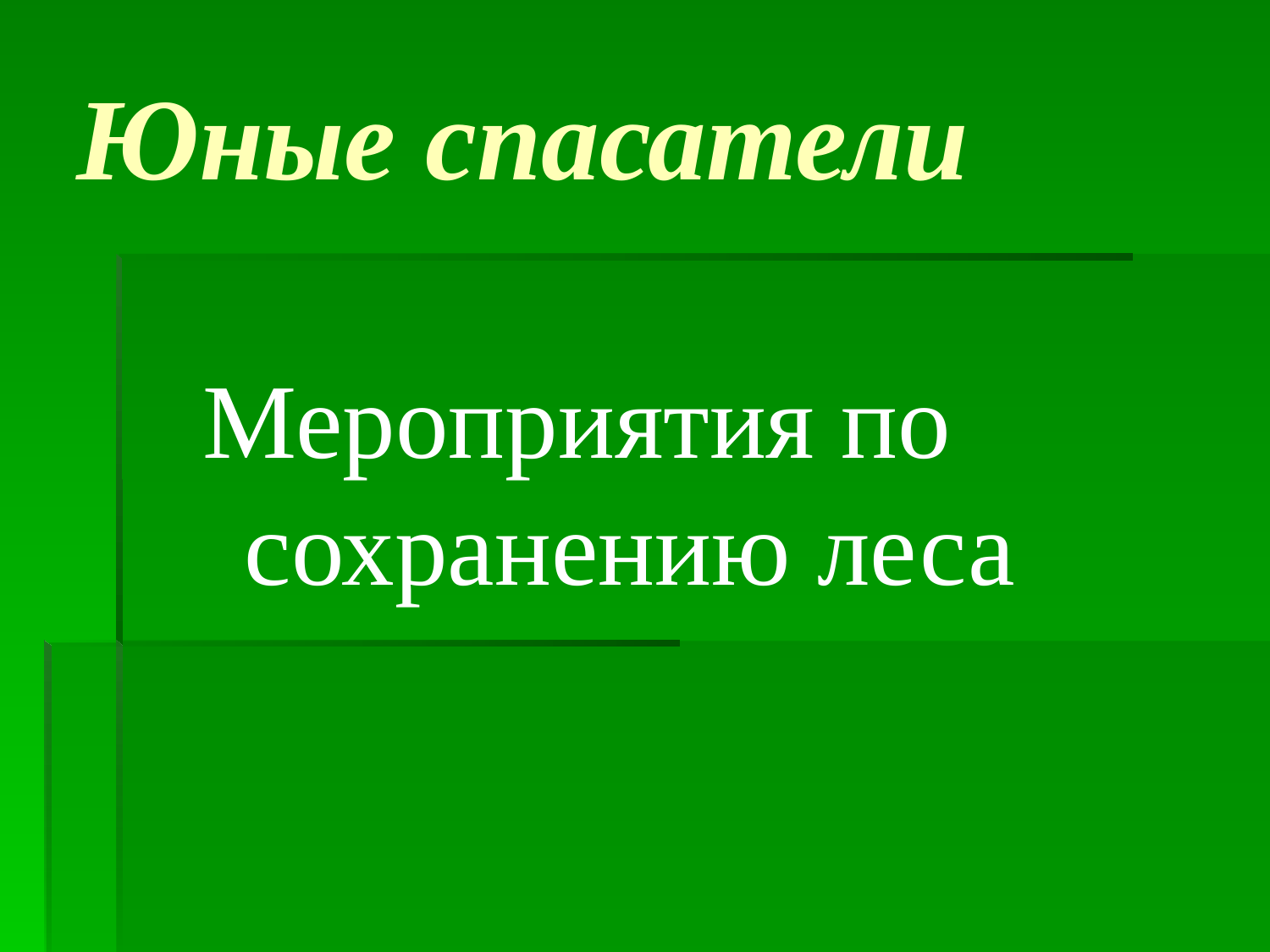

# Юные спасатели
Мероприятия по     сохранению леса